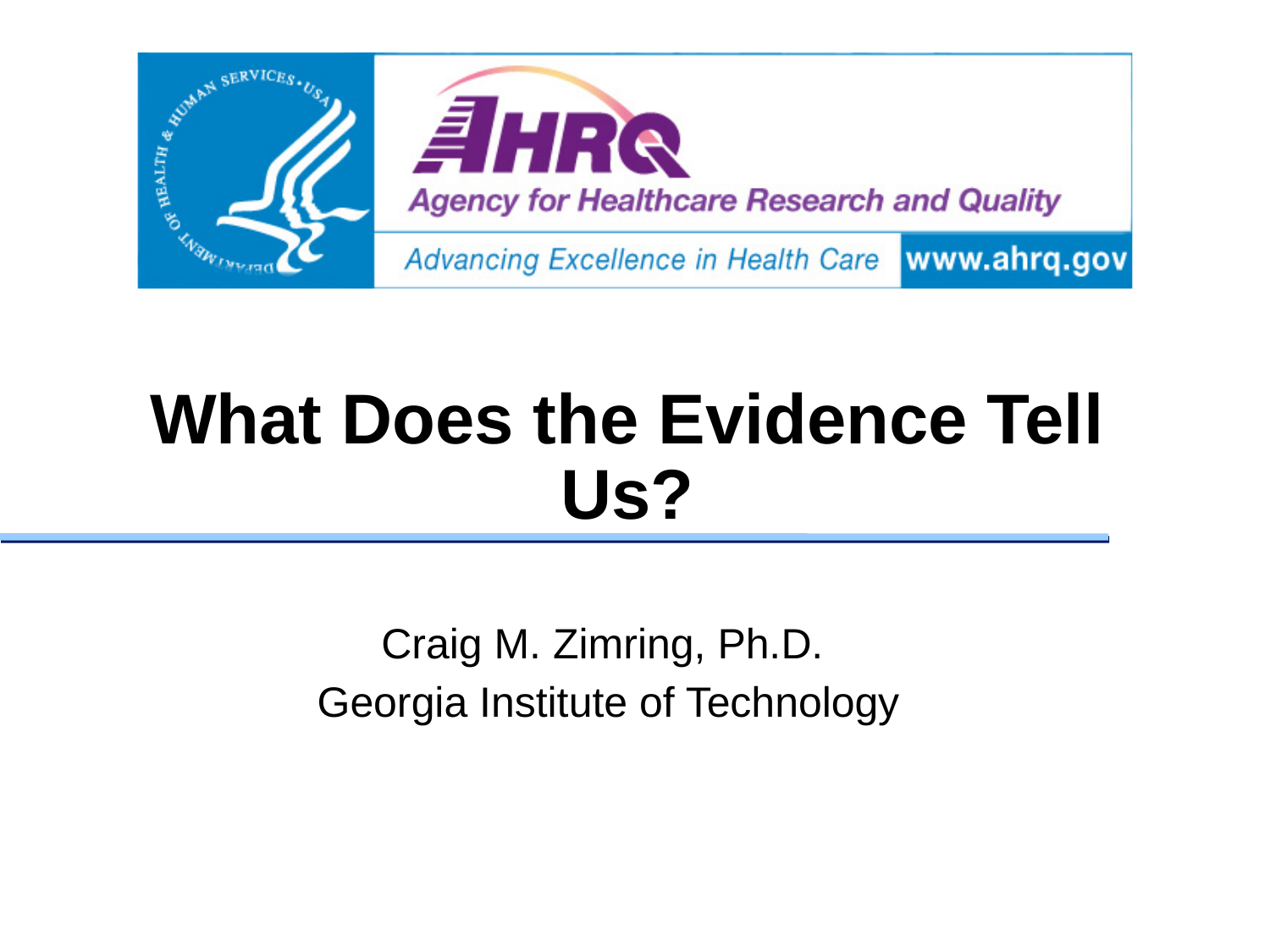

# What Does the Evidence Tell Us?
Craig M. Zimring, Ph.D.
Georgia Institute of Technology